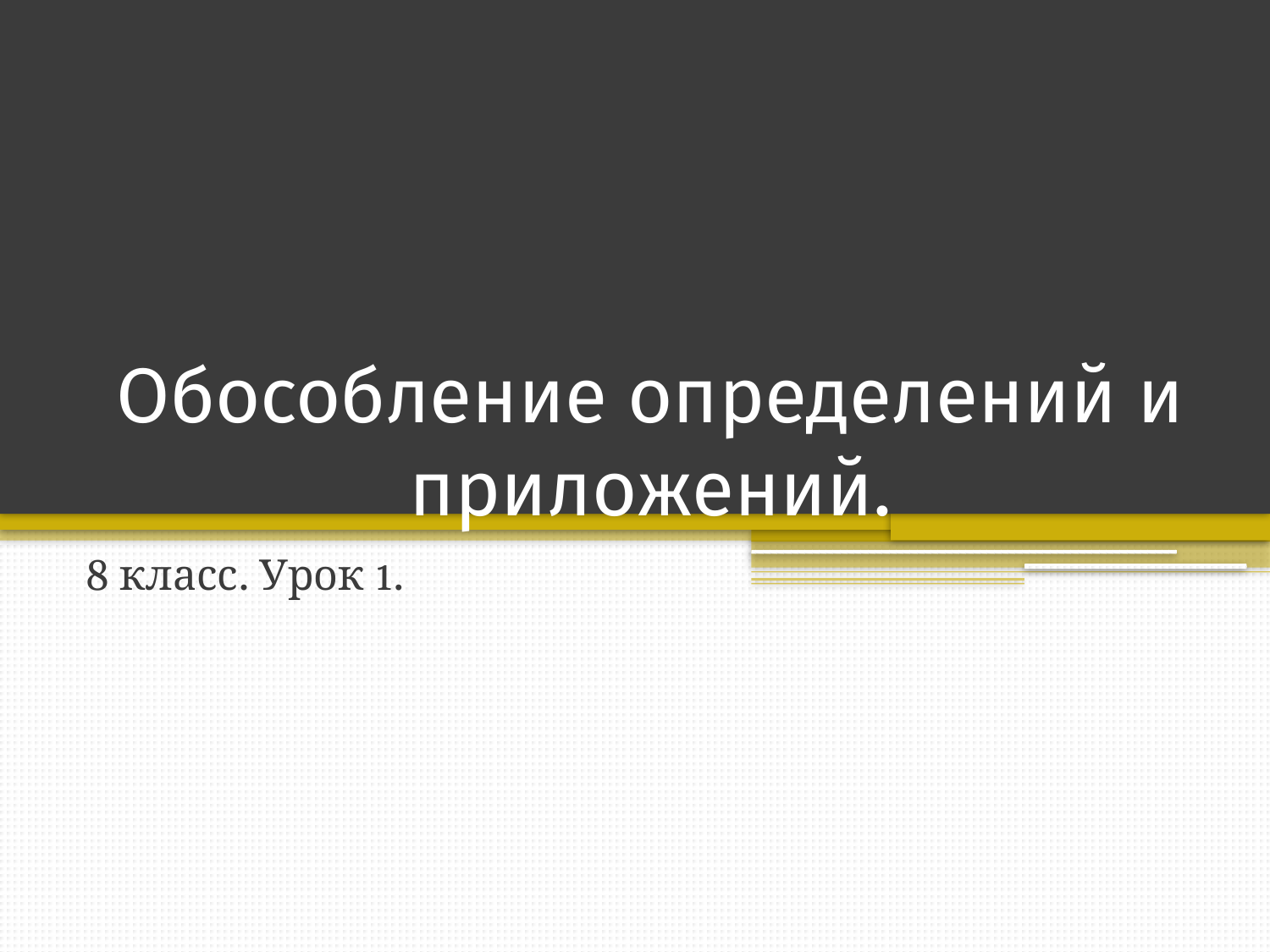

# Обособление определений и приложений.
8 класс. Урок 1.